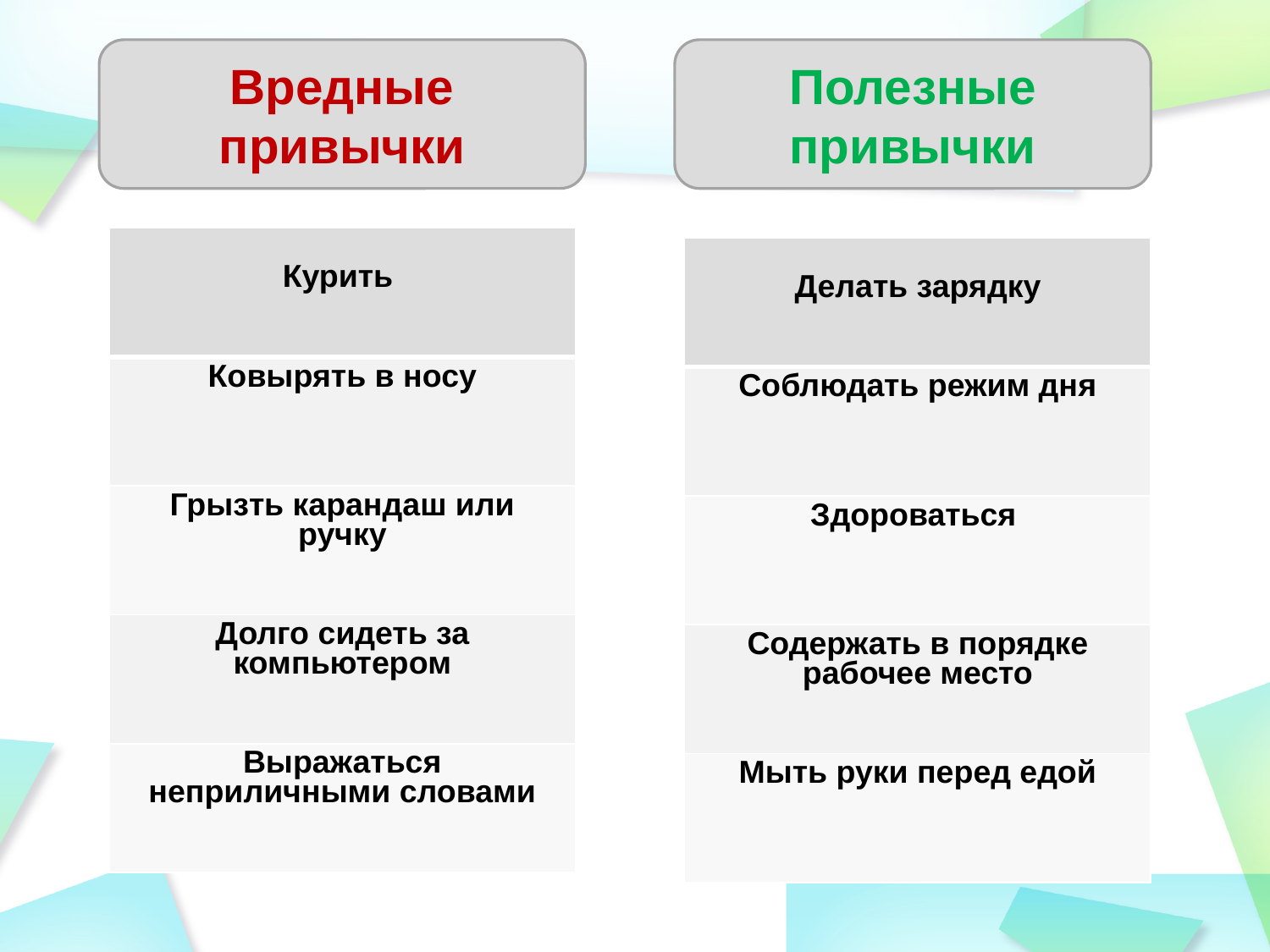

Вредные привычки
Полезные привычки
| Курить |
| --- |
| Ковырять в носу |
| Грызть карандаш или ручку |
| Долго сидеть за компьютером |
| Выражаться неприличными словами |
| Делать зарядку |
| --- |
| Соблюдать режим дня |
| Здороваться |
| Содержать в порядке рабочее место |
| Мыть руки перед едой |